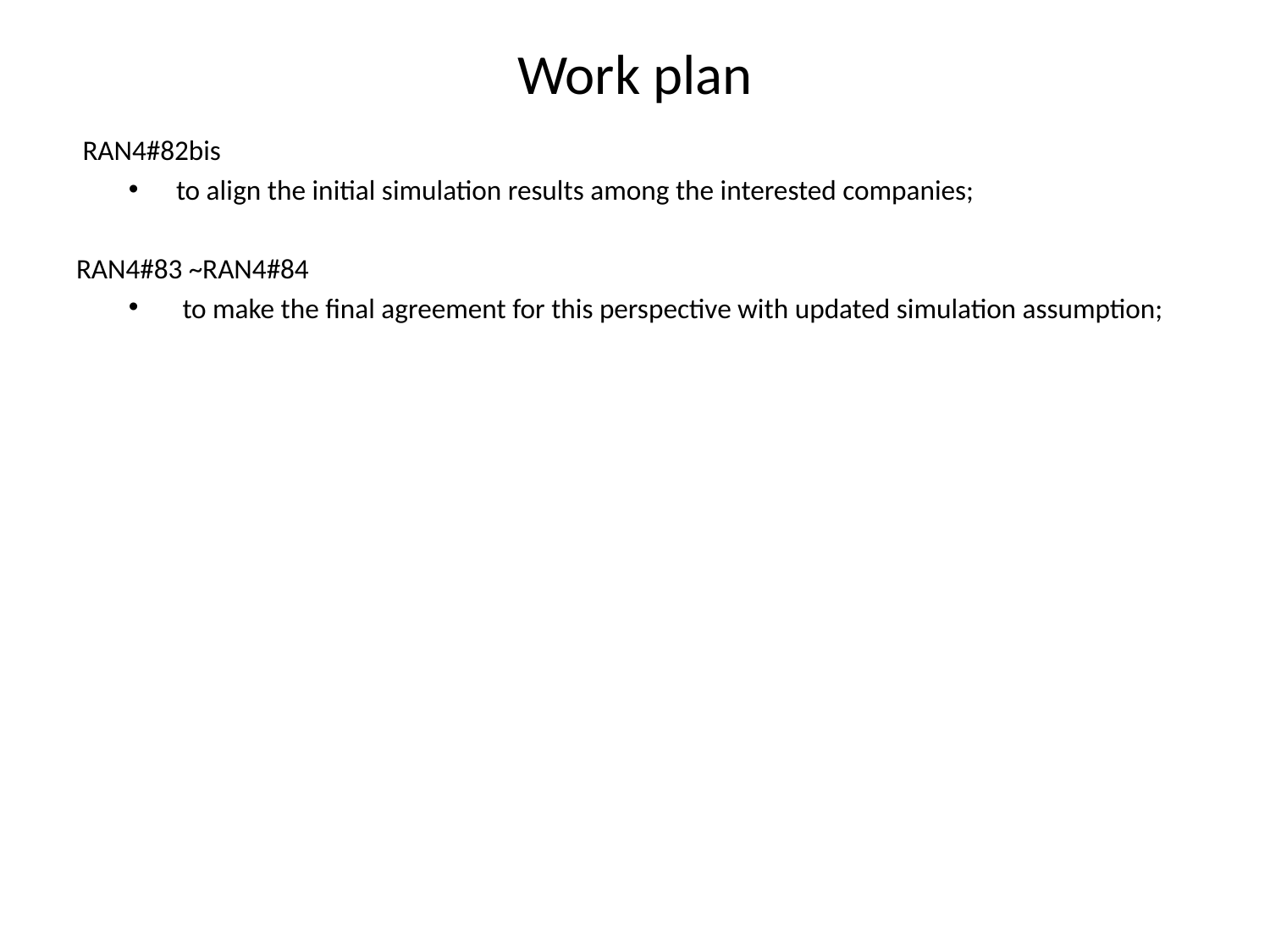

# Work plan

 RAN4#82bis
to align the initial simulation results among the interested companies;

RAN4#83 ~RAN4#84
 to make the final agreement for this perspective with updated simulation assumption;